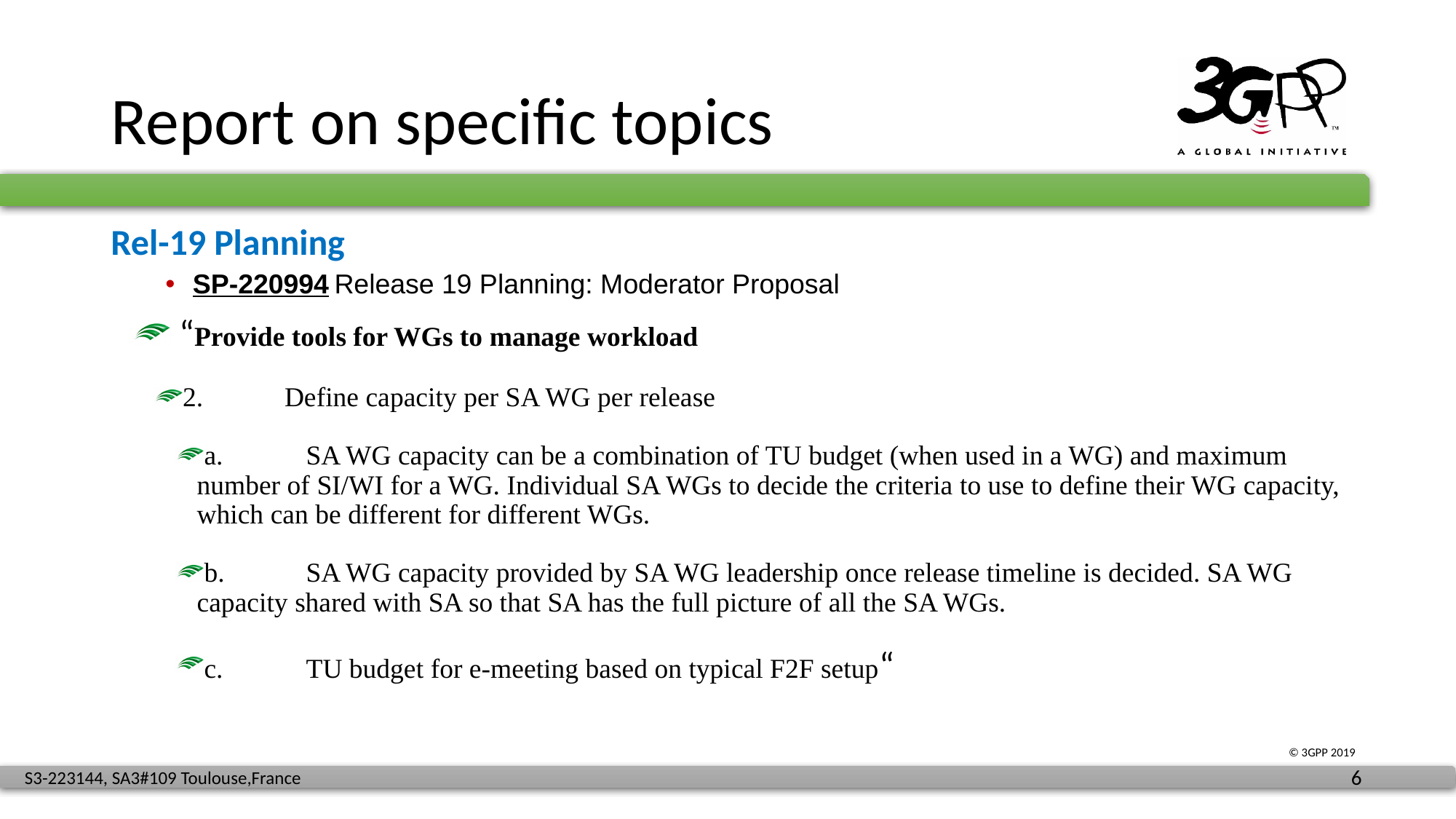

# Report on specific topics
Rel-19 Planning
SP-220994 Release 19 Planning: Moderator Proposal
 “Provide tools for WGs to manage workload
2.	Define capacity per SA WG per release
a.	SA WG capacity can be a combination of TU budget (when used in a WG) and maximum number of SI/WI for a WG. Individual SA WGs to decide the criteria to use to define their WG capacity, which can be different for different WGs.
b.	SA WG capacity provided by SA WG leadership once release timeline is decided. SA WG capacity shared with SA so that SA has the full picture of all the SA WGs.
c.	TU budget for e-meeting based on typical F2F setup“